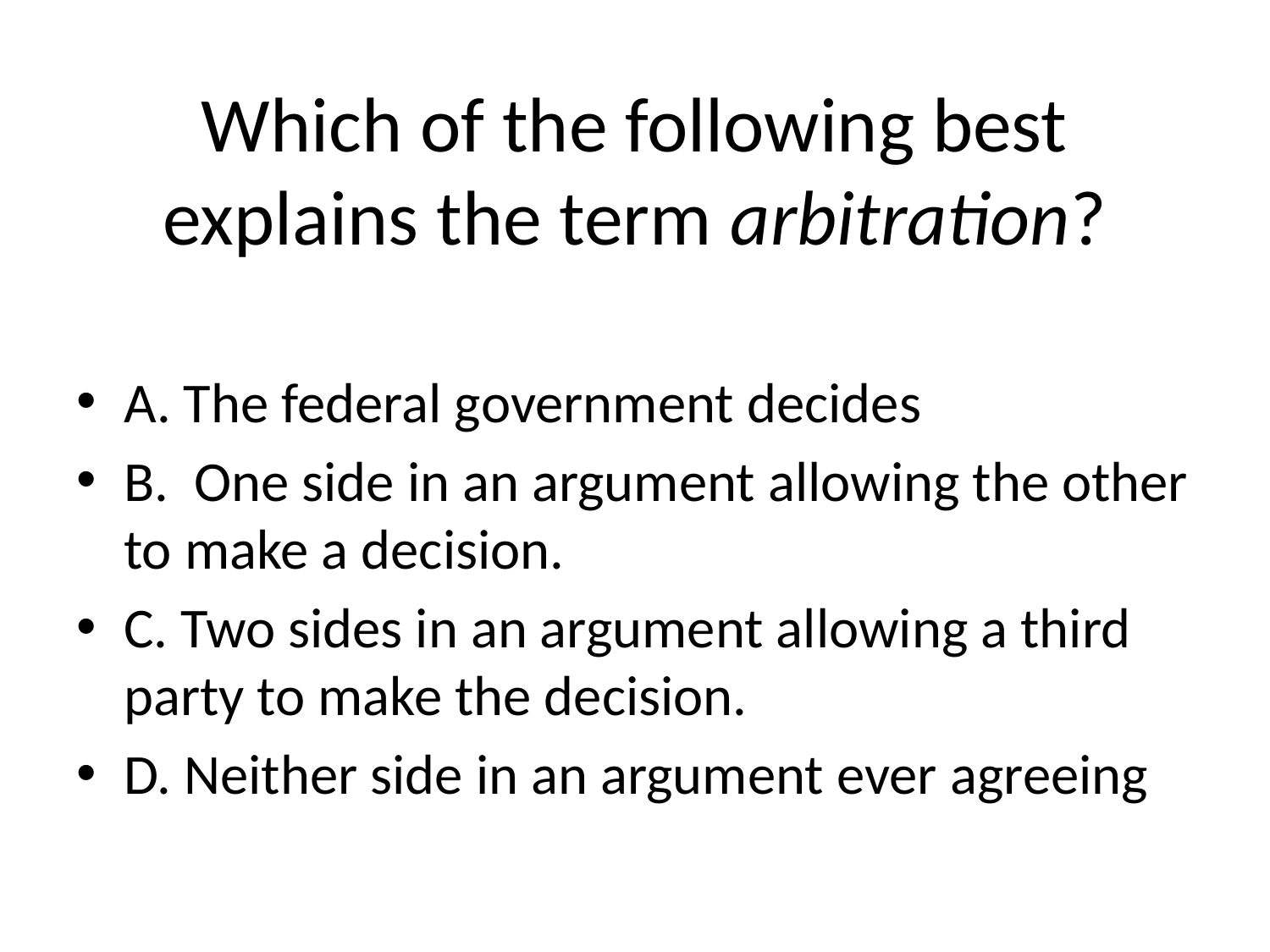

# Which of the following best explains the term arbitration?
A. The federal government decides
B.  One side in an argument allowing the other to make a decision.
C. Two sides in an argument allowing a third party to make the decision.
D. Neither side in an argument ever agreeing